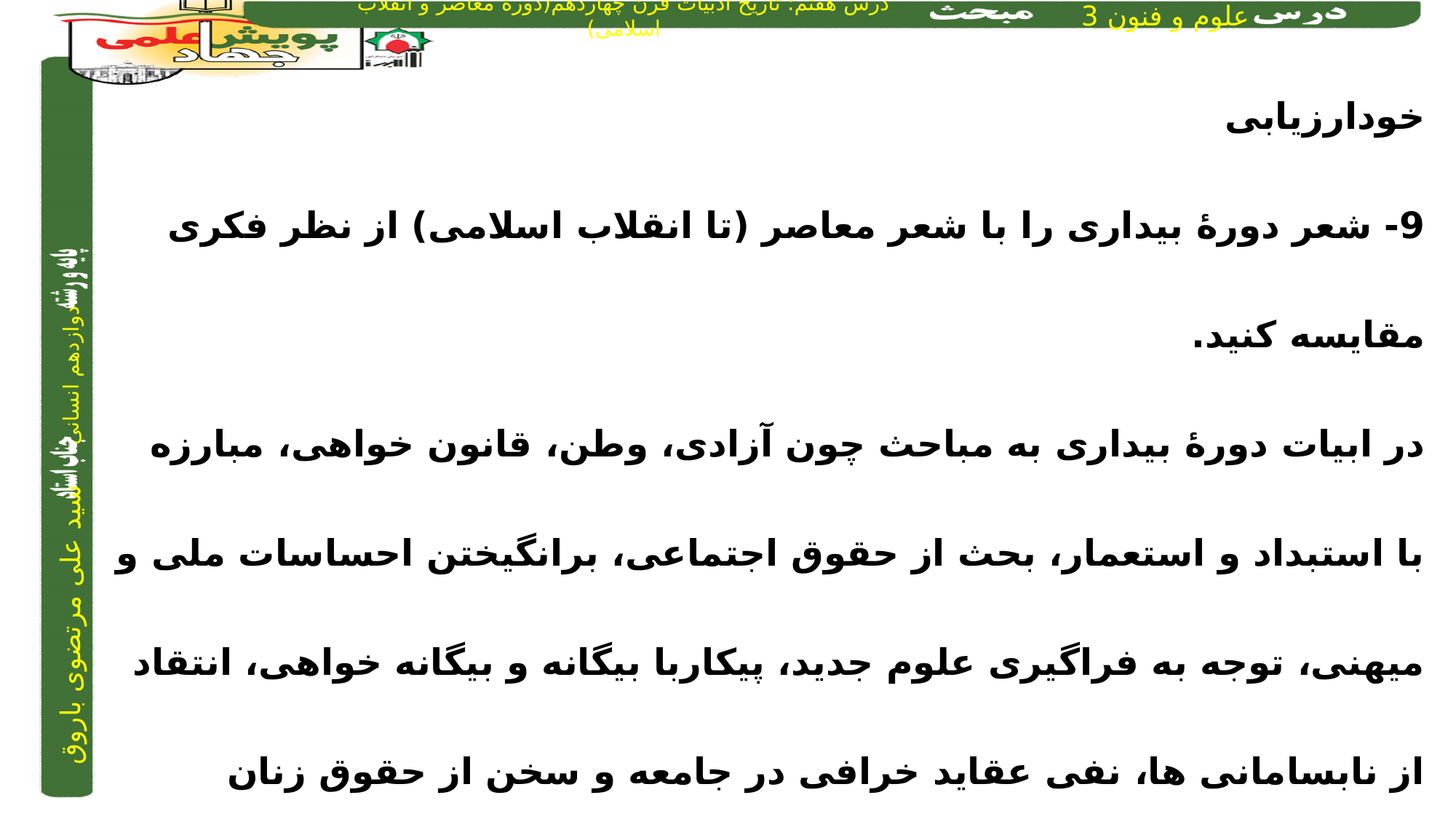

خودارزیابی
9- شعر دورۀ بیداری را با شعر معاصر (تا انقلاب اسلامی) از نظر فکری مقایسه کنید.
در ابیات دورۀ بیداری به مباحث چون آزادی، وطن، قانون خواهی، مبارزه با استبداد و استعمار، بحث از حقوق اجتماعی، برانگیختن احساسات ملی و میهنی، توجه به فراگیری علوم جدید، پیکاربا بیگانه و بیگانه خواهی، انتقاد از نابسامانی ها، نفی عقاید خرافی در جامعه و سخن از حقوق زنان پرداخته‌شده است،
 اما در ادبیات معاصر تا قبل از انقلاب نوآوری‌ در شعر که گاهی افراطی و بی ریشه بود، شعر نو تغزّلی، اندیشه‌های باستان‌گرا و نژادپرستانه و گاهی گرایش به شعر‌های ترجمه‌ای، مورد توجه قرار گرفت.